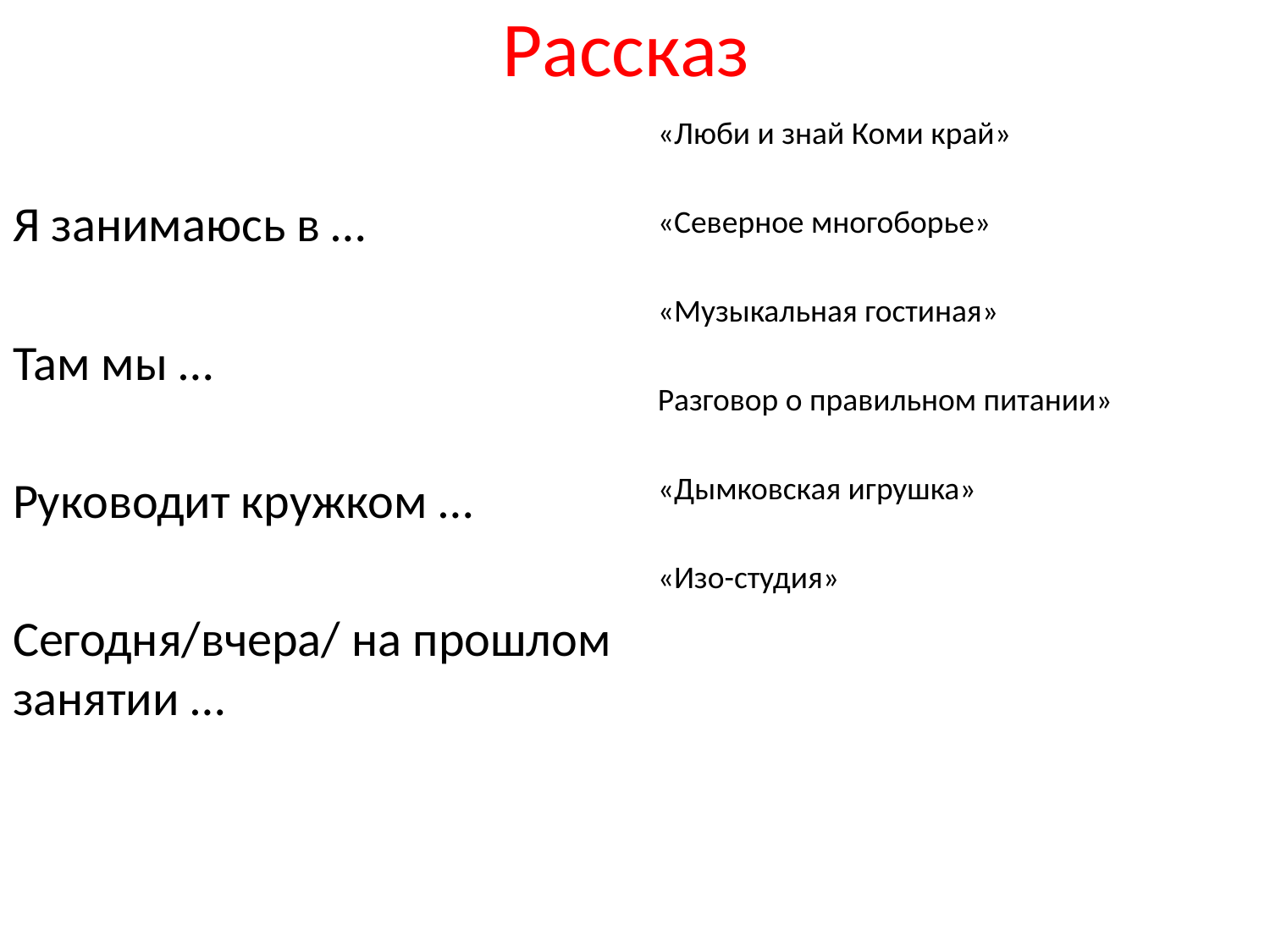

# Рассказ
«Люби и знай Коми край»

«Северное многоборье»

«Музыкальная гостиная»

Разговор о правильном питании»

«Дымковская игрушка»

«Изо-студия»
Я занимаюсь в …

Там мы …

Руководит кружком …

Сегодня/вчера/ на прошлом занятии …